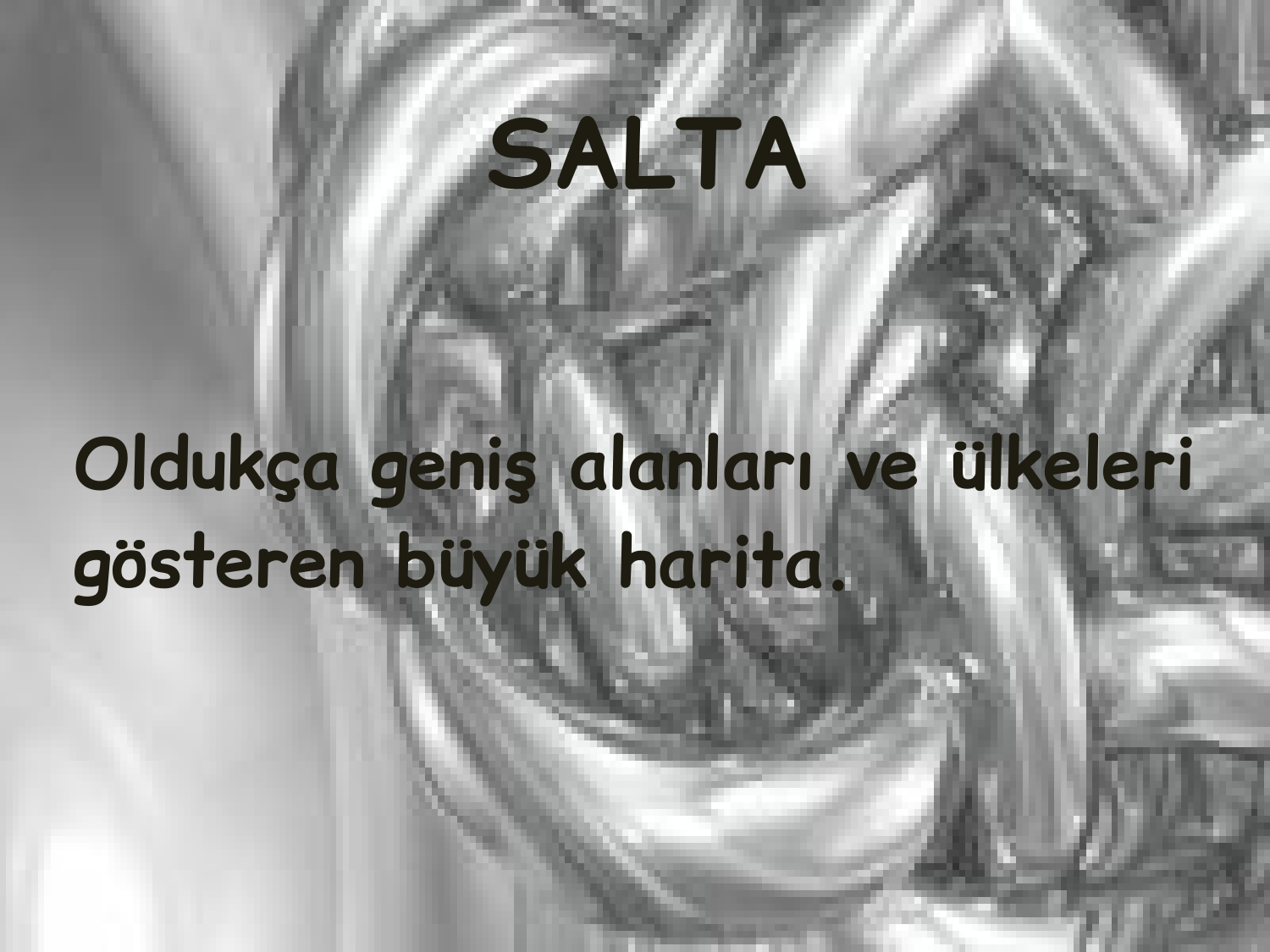

SALTA

  Oldukça geniş alanları ve ülkeleri
  gösteren büyük harita.